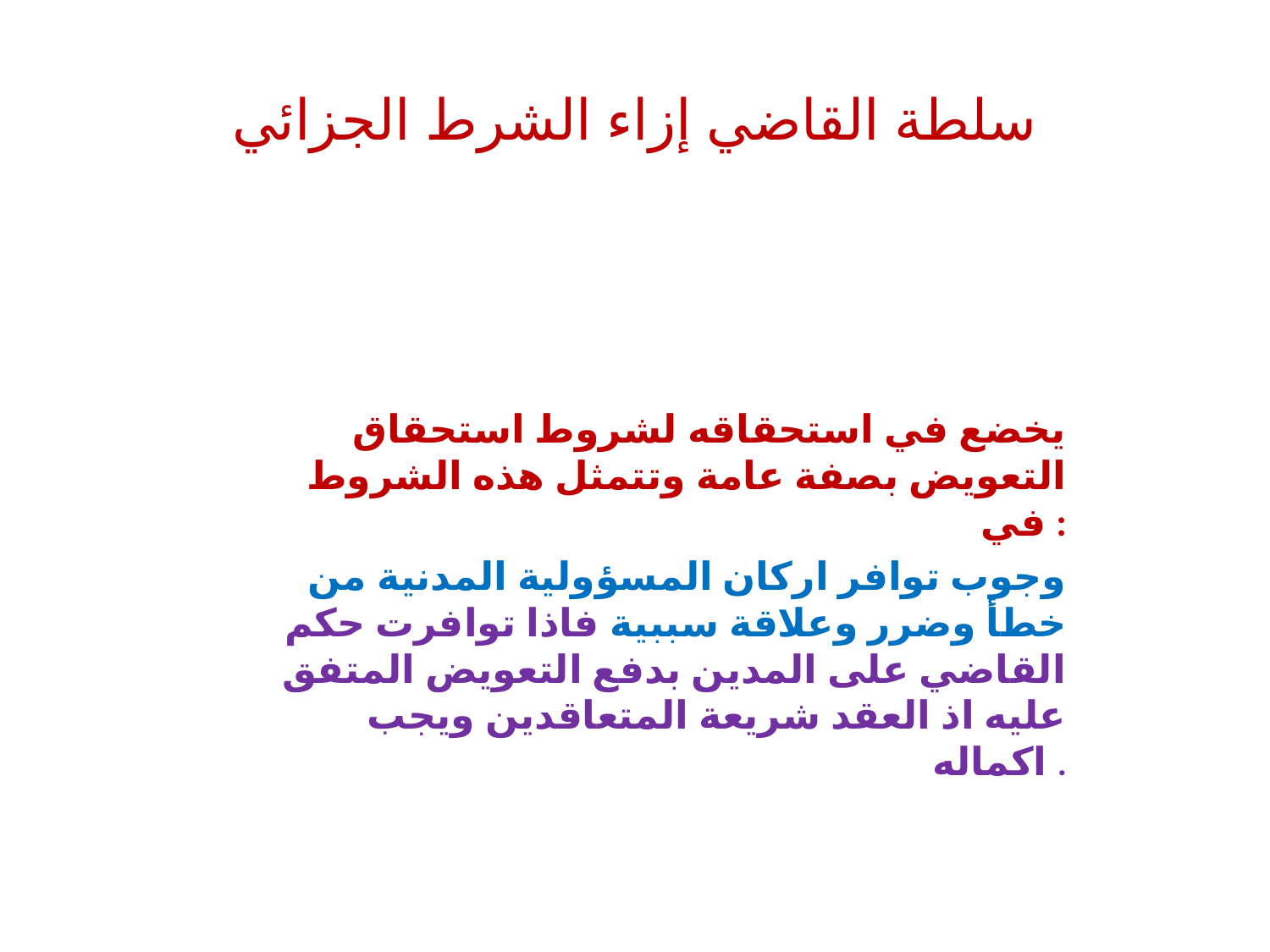

# سلطة القاضي إزاء الشرط الجزائي

يخضع في استحقاقه لشروط استحقاق التعويض بصفة عامة وتتمثل هذه الشروط في :
وجوب توافر اركان المسؤولية المدنية من خطأ وضرر وعلاقة سببية فاذا توافرت حكم القاضي على المدين بدفع التعويض المتفق عليه اذ العقد شريعة المتعاقدين ويجب اكماله .